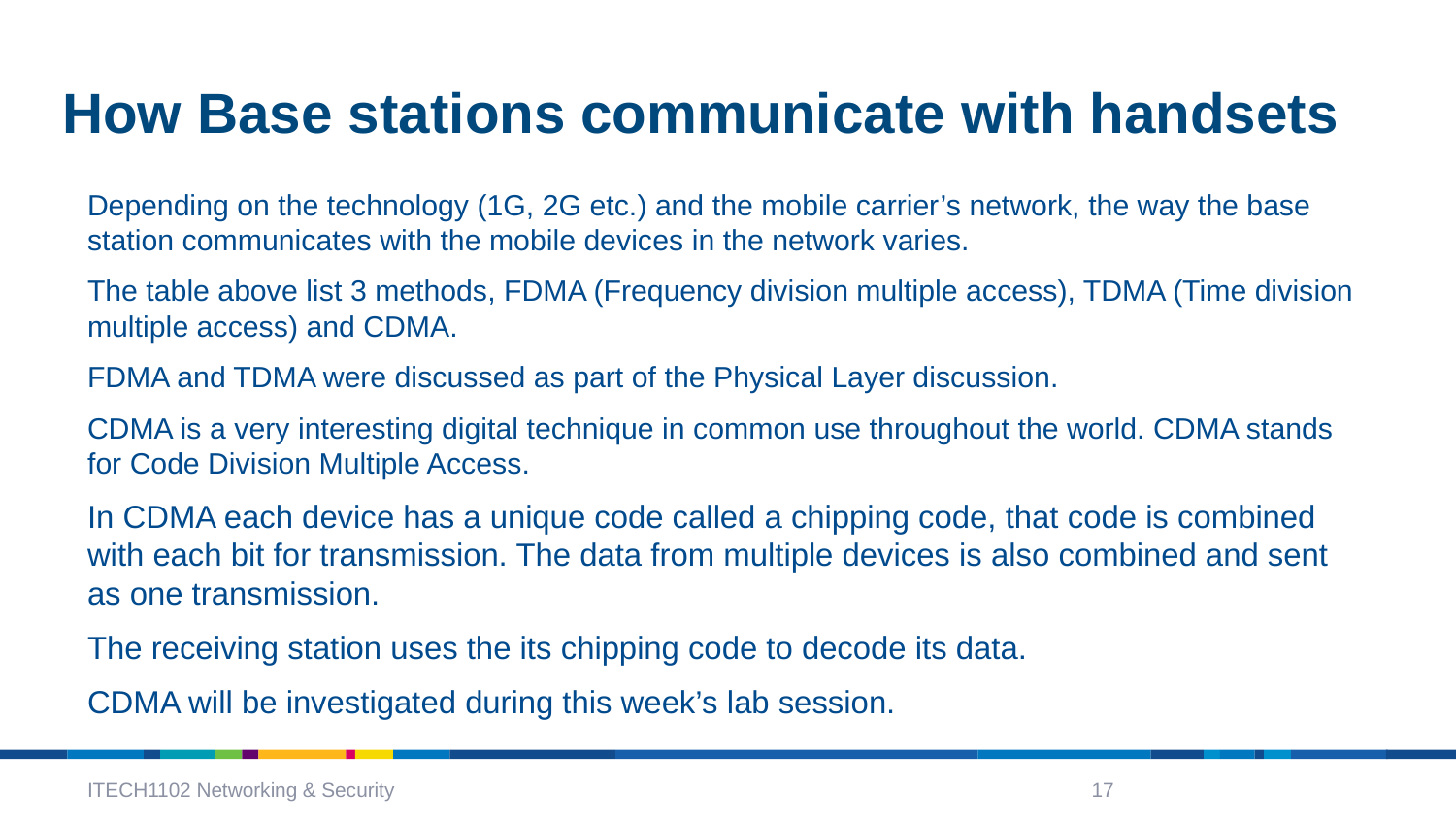

# How Base stations communicate with handsets
Depending on the technology (1G, 2G etc.) and the mobile carrier’s network, the way the base station communicates with the mobile devices in the network varies.
The table above list 3 methods, FDMA (Frequency division multiple access), TDMA (Time division multiple access) and CDMA.
FDMA and TDMA were discussed as part of the Physical Layer discussion.
CDMA is a very interesting digital technique in common use throughout the world. CDMA stands for Code Division Multiple Access.
In CDMA each device has a unique code called a chipping code, that code is combined with each bit for transmission. The data from multiple devices is also combined and sent as one transmission.
The receiving station uses the its chipping code to decode its data.
CDMA will be investigated during this week’s lab session.

ITECH1102 Networking & Security
17